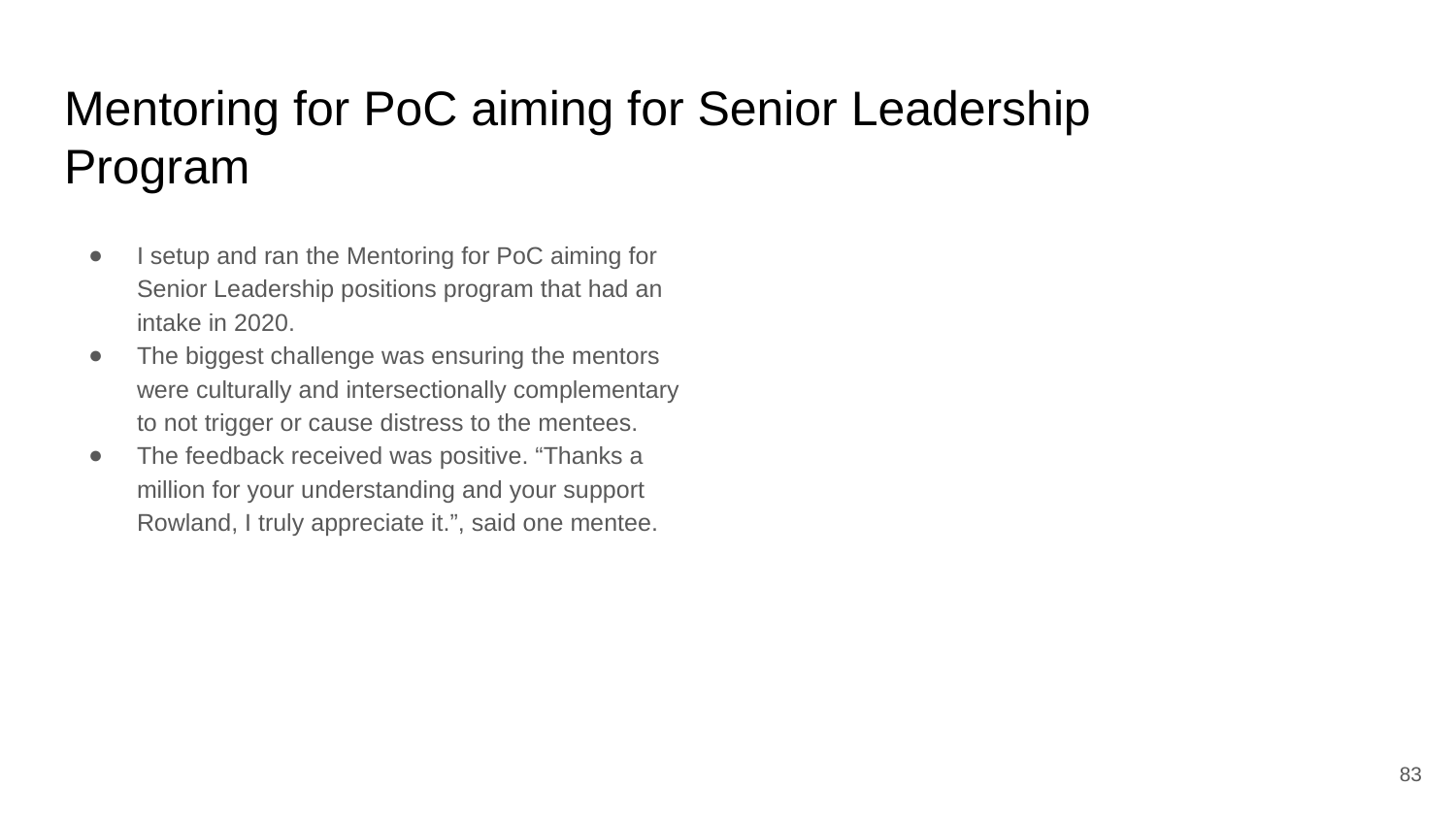

# Mentoring for PoC aiming for Senior Leadership Program
I setup and ran the Mentoring for PoC aiming for Senior Leadership positions program that had an intake in 2020.
The biggest challenge was ensuring the mentors were culturally and intersectionally complementary to not trigger or cause distress to the mentees.
The feedback received was positive. “Thanks a million for your understanding and your support Rowland, I truly appreciate it.”, said one mentee.
83